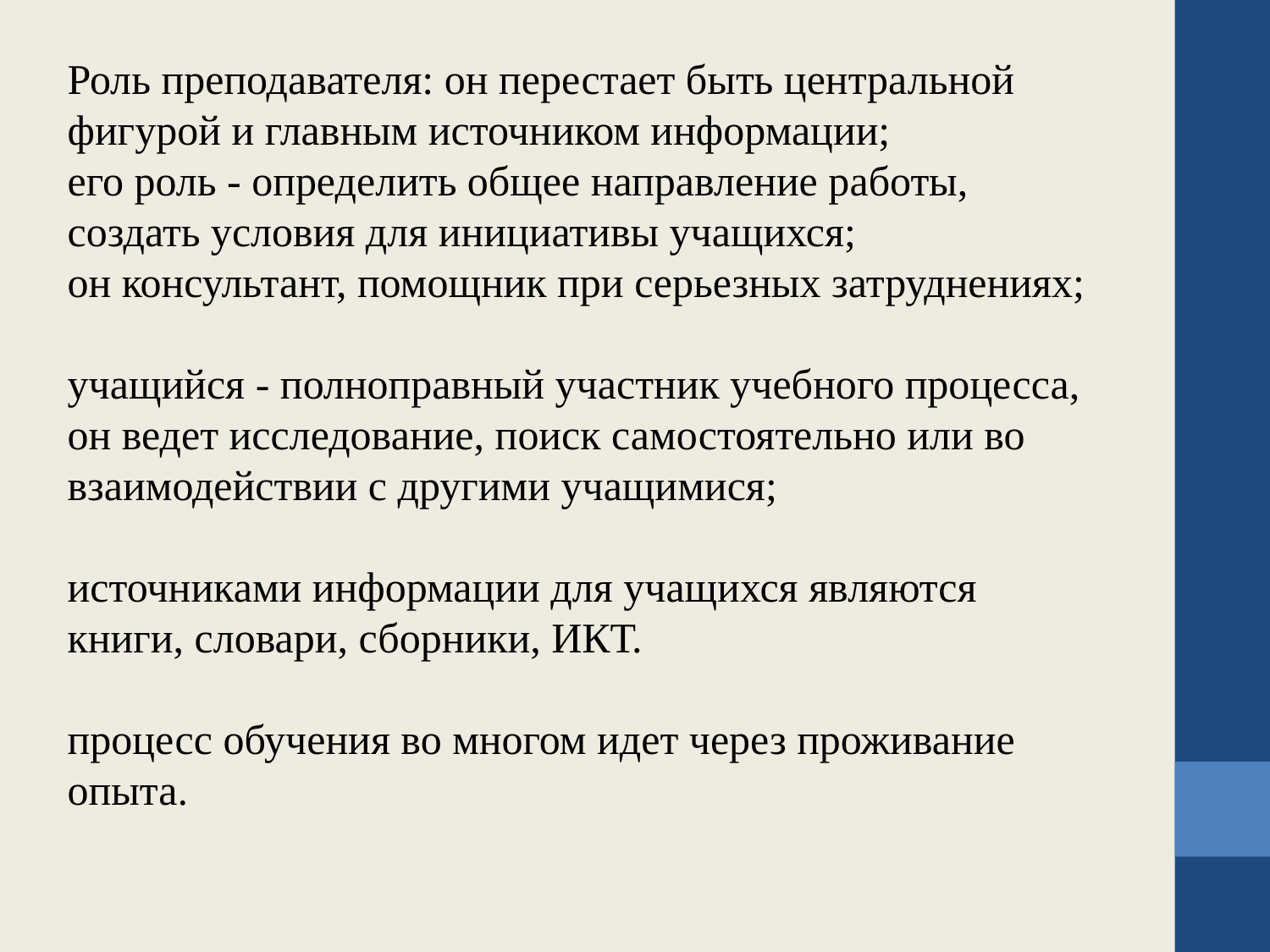

Роль преподавателя: он перестает быть центральной фигурой и главным источником информации;
его роль - определить общее направление работы, создать условия для инициативы учащихся;
он консультант, помощник при серьезных затруднениях;

учащийся - полноправный участник учебного процесса, он ведет исследование, поиск самостоятельно или во взаимодействии с другими учащимися;

источниками информации для учащихся являются книги, словари, сборники, ИКТ.

процесс обучения во многом идет через проживание опыта.